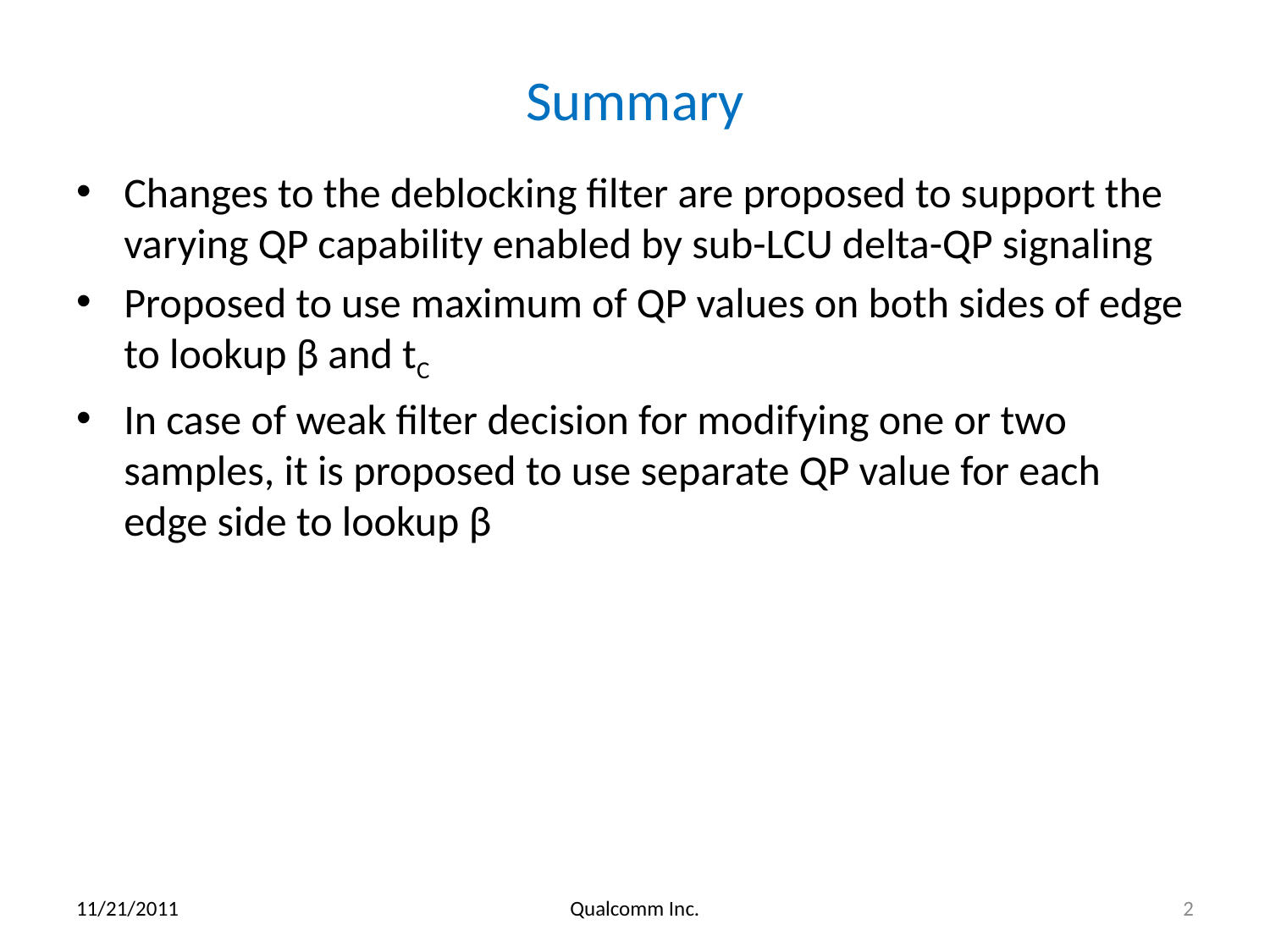

# Summary
Changes to the deblocking filter are proposed to support the varying QP capability enabled by sub-LCU delta-QP signaling
Proposed to use maximum of QP values on both sides of edge to lookup β and tC
In case of weak filter decision for modifying one or two samples, it is proposed to use separate QP value for each edge side to lookup β
11/21/2011
Qualcomm Inc.
2